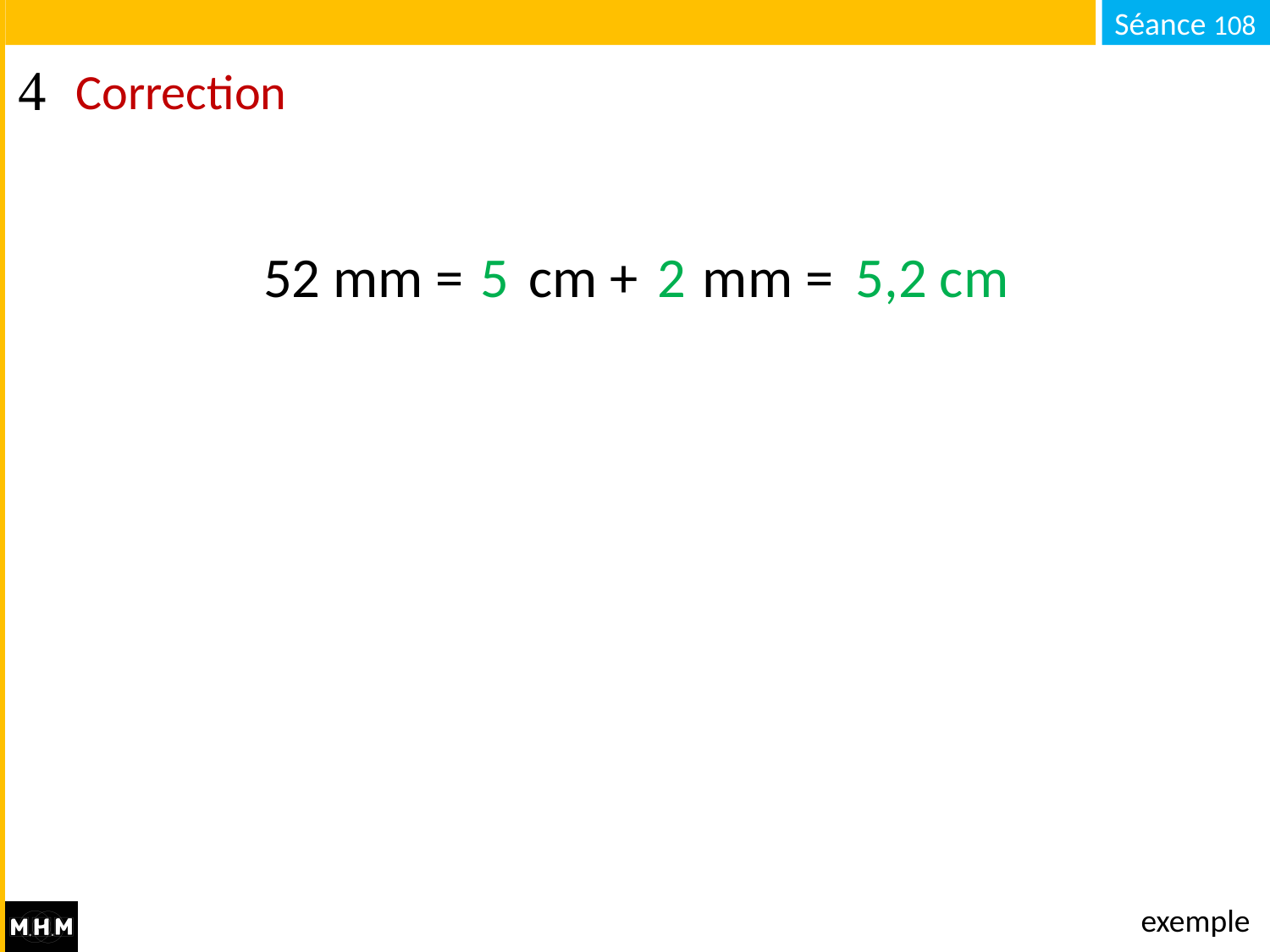

# Correction
5,2 cm
52 mm = … cm + … mm = … cm
5
2
exemple